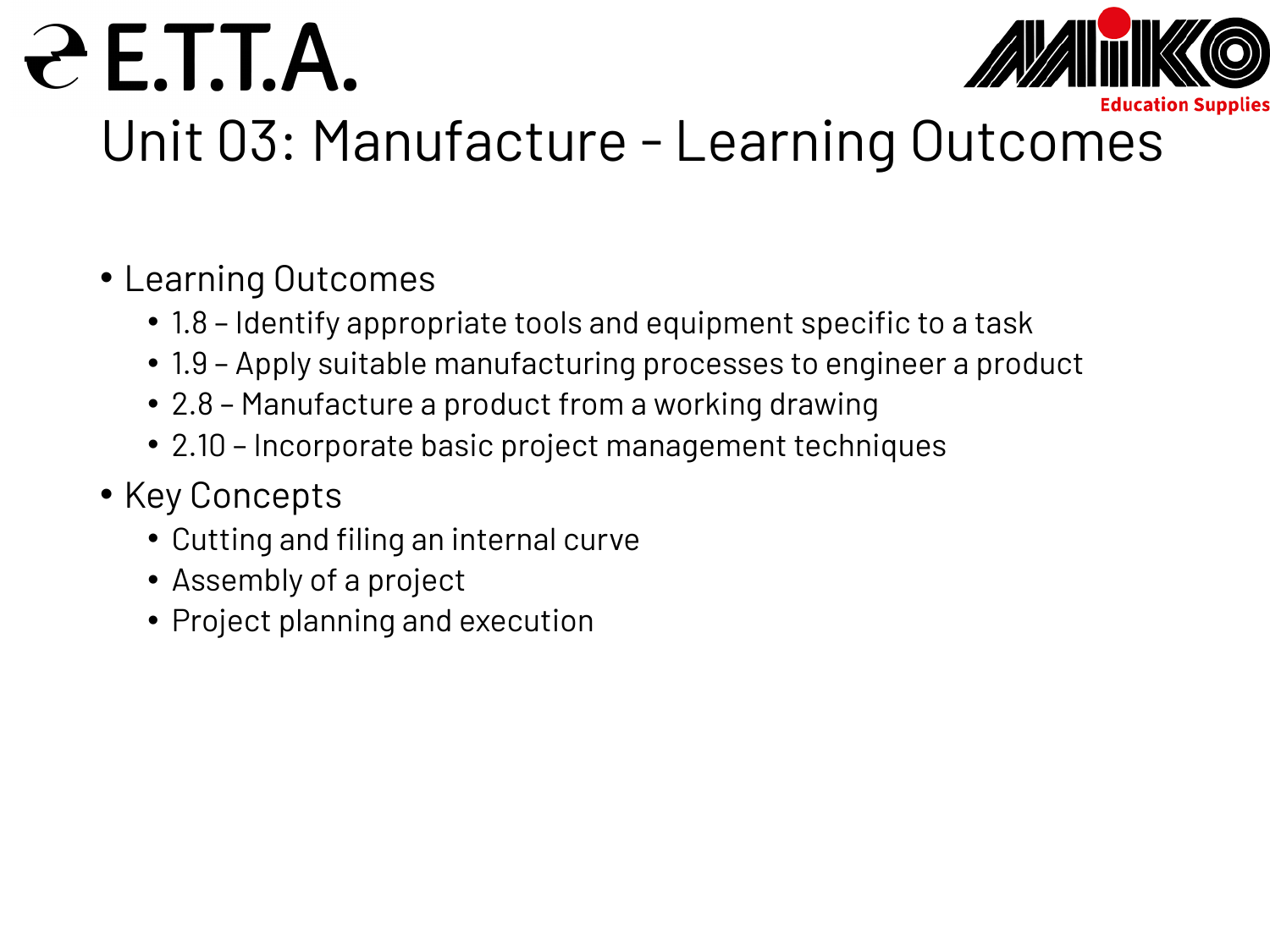

# Unit 03: Manufacture - Learning Outcomes
Learning Outcomes
1.8 – Identify appropriate tools and equipment specific to a task
1.9 – Apply suitable manufacturing processes to engineer a product
2.8 – Manufacture a product from a working drawing
2.10 – Incorporate basic project management techniques
Key Concepts
Cutting and filing an internal curve
Assembly of a project
Project planning and execution